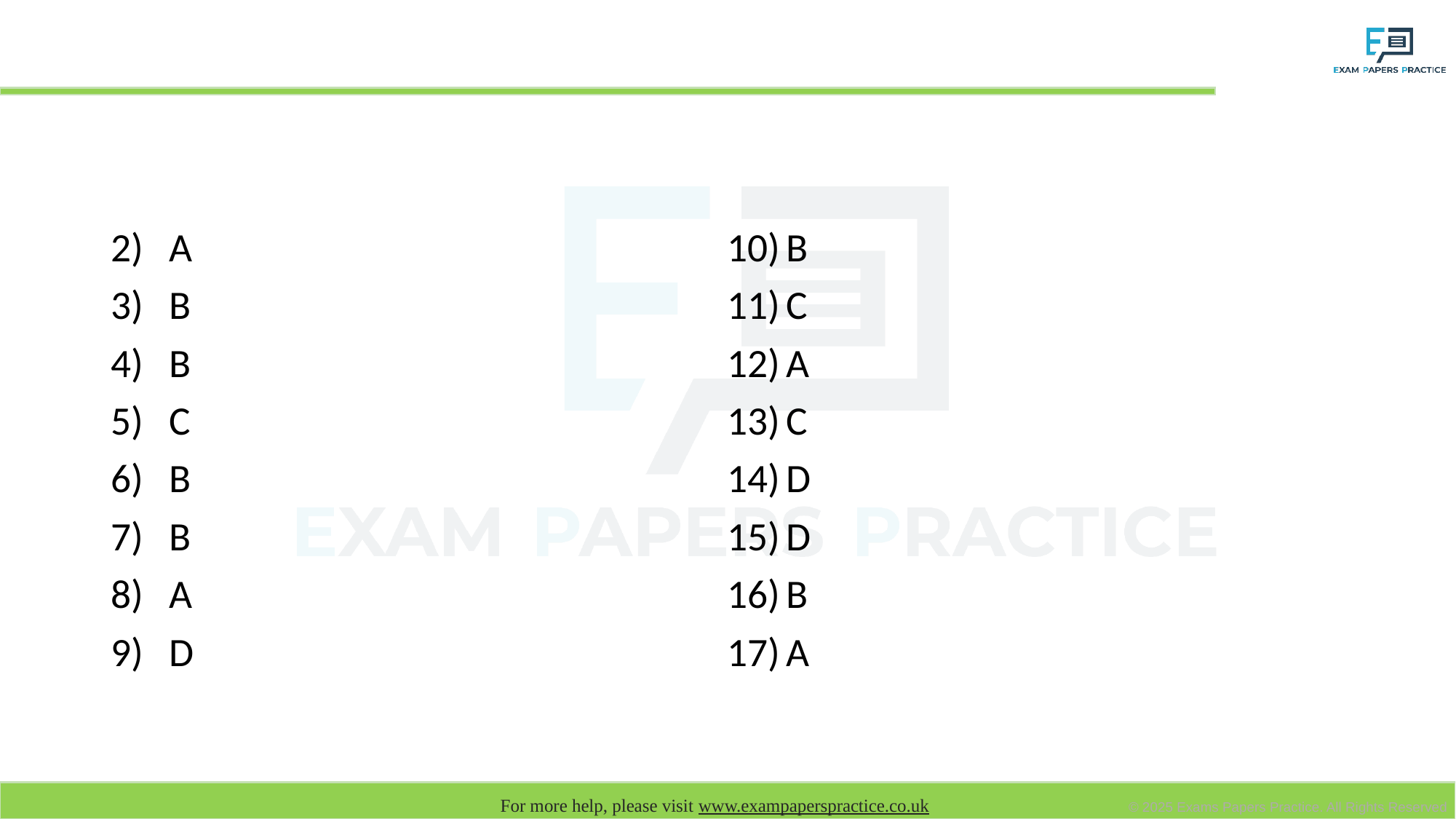

#
A
B
B
C
B
B
A
D

B
C
A
C
D
D
B
A